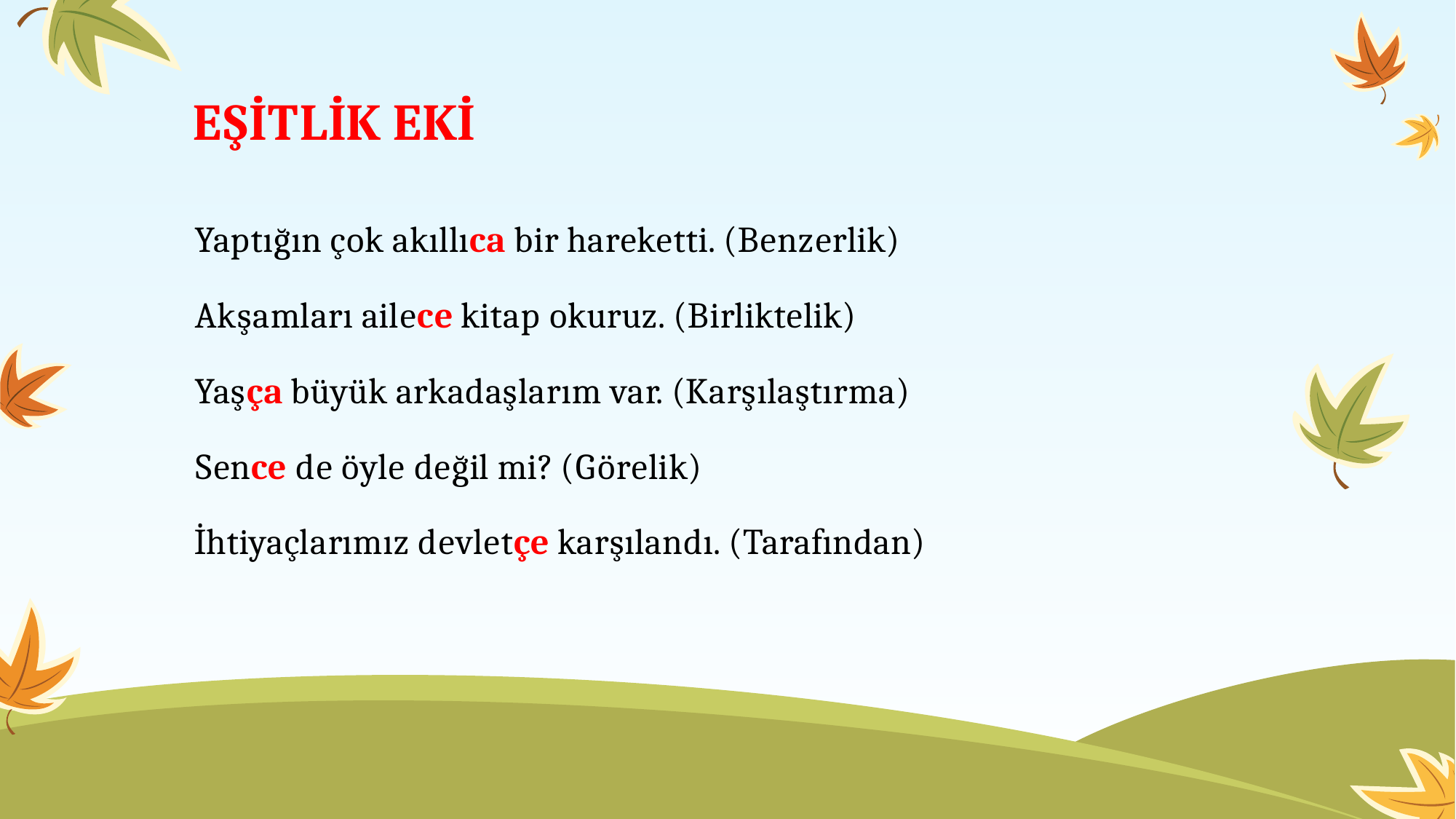

# EŞİTLİK EKİ
Yaptığın çok akıllıca bir hareketti. (Benzerlik)
Akşamları ailece kitap okuruz. (Birliktelik)
Yaşça büyük arkadaşlarım var. (Karşılaştırma)
Sence de öyle değil mi? (Görelik)
İhtiyaçlarımız devletçe karşılandı. (Tarafından)